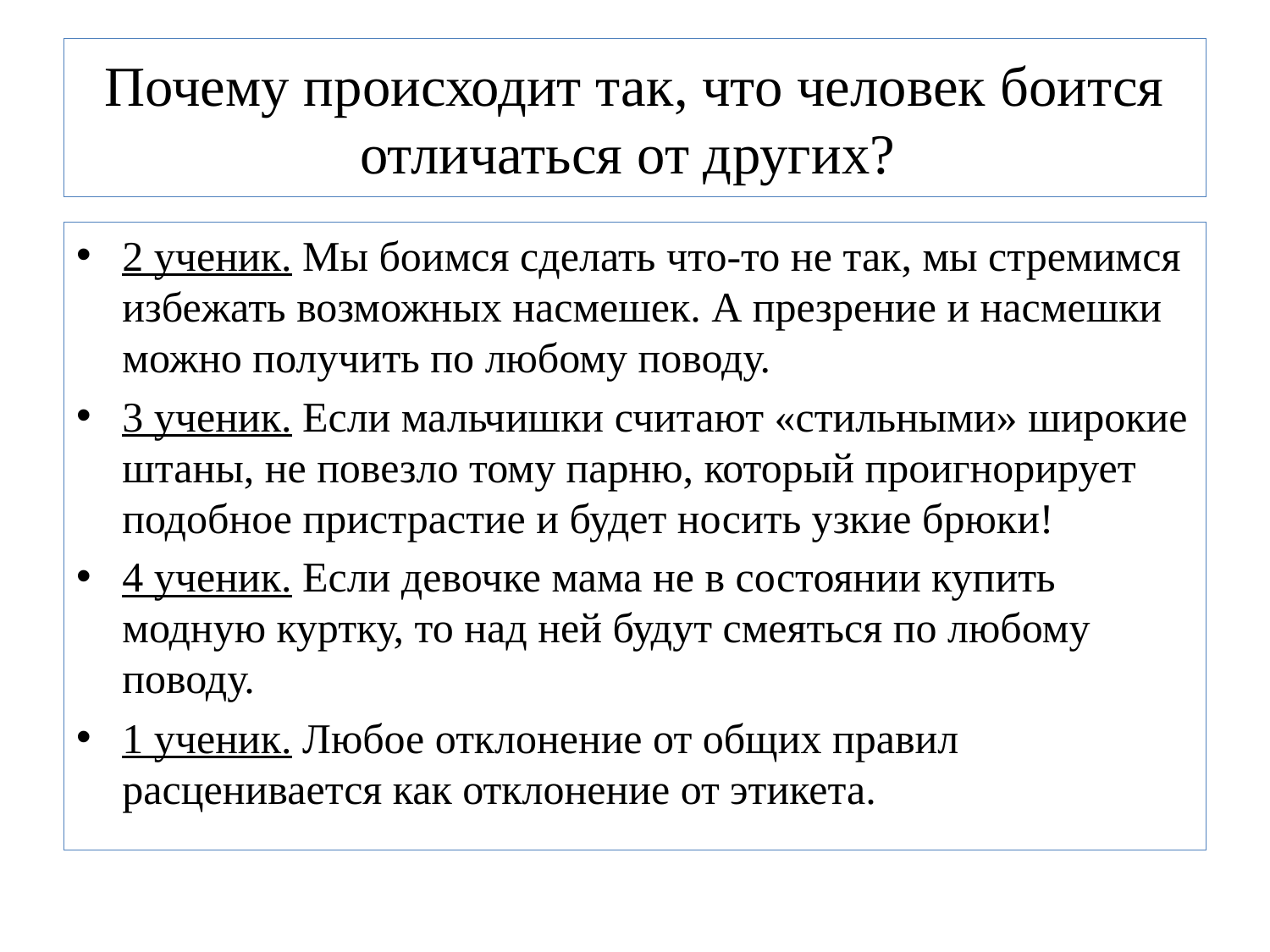

# Почему происходит так, что человек боится отличаться от других?
2 ученик. Мы боимся сделать что-то не так, мы стремимся избежать возможных насмешек. А презрение и насмешки можно получить по любому поводу.
3 ученик. Если мальчишки считают «стильными» широкие штаны, не повезло тому парню, который проигнорирует подобное пристрастие и будет носить узкие брюки!
4 ученик. Если девочке мама не в состоянии купить модную куртку, то над ней будут смеяться по любому поводу.
1 ученик. Любое отклонение от общих правил расценивается как отклонение от этикета.